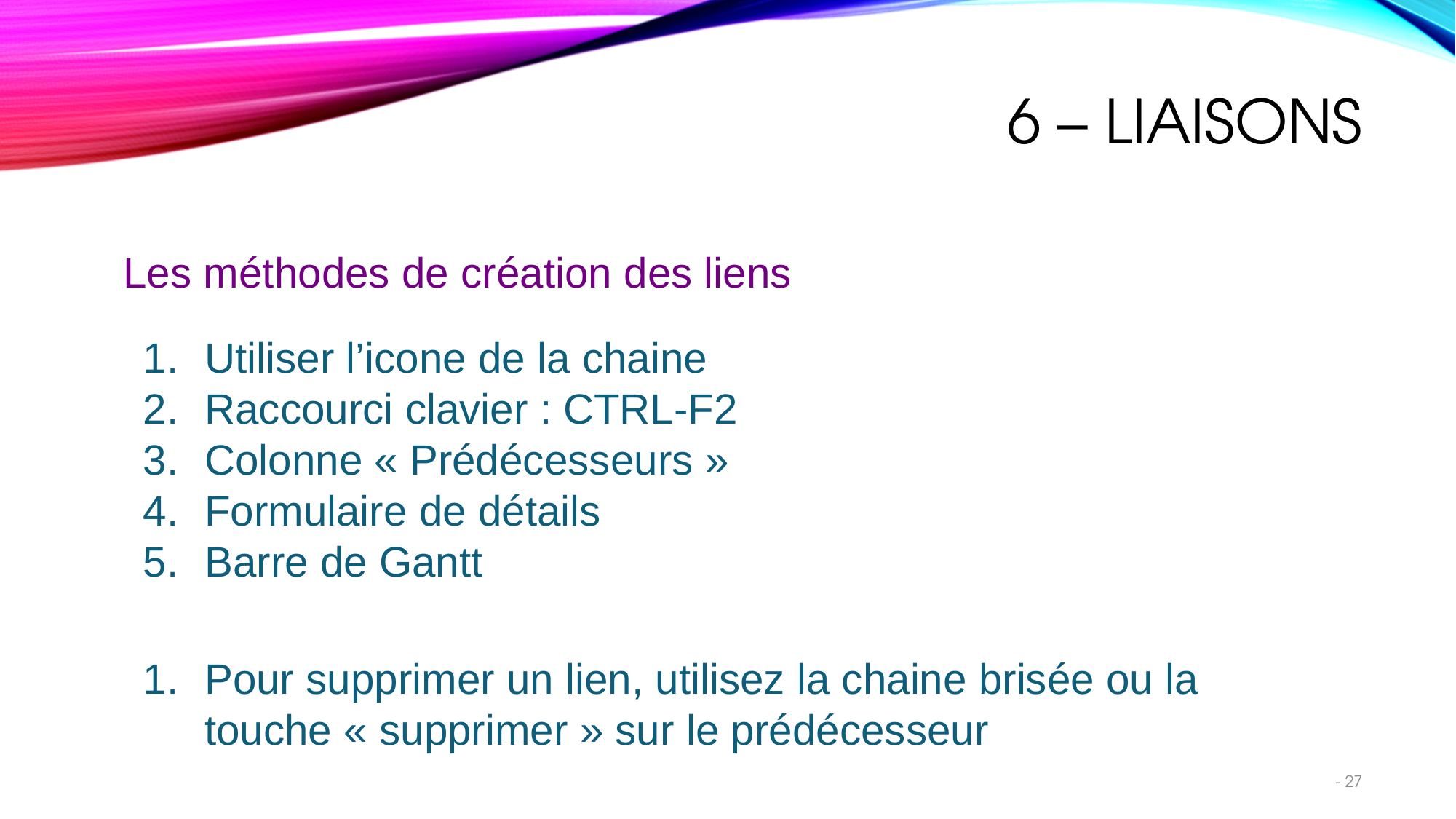

# 6 – Liaisons
Les méthodes de création des liens
Utiliser l’icone de la chaine
Raccourci clavier : CTRL-F2
Colonne « Prédécesseurs »
Formulaire de détails
Barre de Gantt
Pour supprimer un lien, utilisez la chaine brisée ou la touche « supprimer » sur le prédécesseur
27